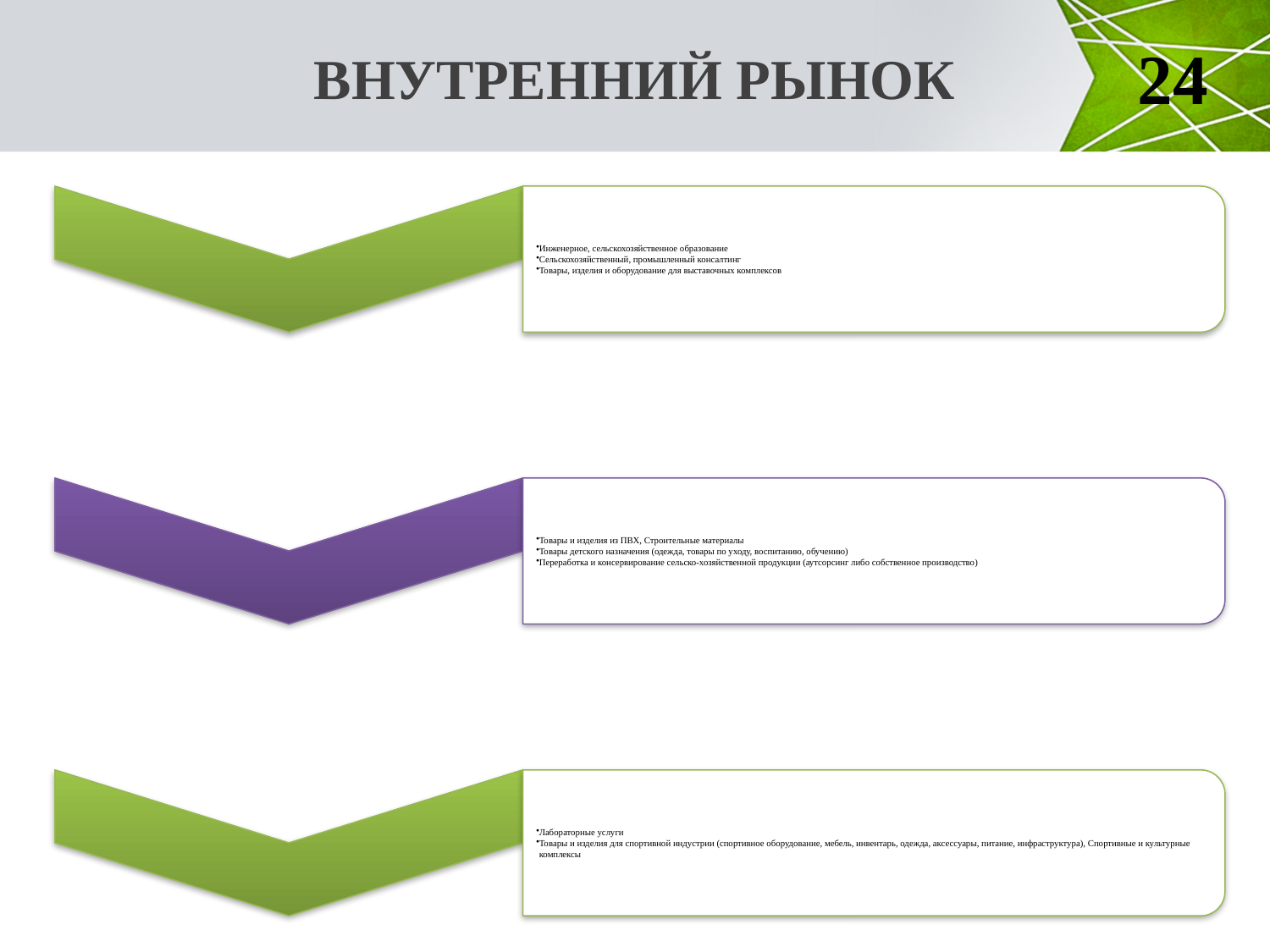

# ВНУТРЕННИЙ РЫНОК
24
Товары и изделия из ПВХ, Строительные материалы
Лабораторные услуги
Инженерное, сельскохозяйственное образование
Сельскохозяйственный, промышленный консалтинг
Товары, изделия и оборудование для выставочных комплексов
Товары детского назначения (одежда, товары по уходу, воспитанию, обучению)
Переработка и консервирование сельско-хозяйственной продукции (аутсорсинг либо собственное производство)
Товары и изделия для спортивной индустрии (спортивное оборудование, мебель, инвентарь, одежда, аксессуары, питание, инфраструктура), Спортивные и культурные комплексы